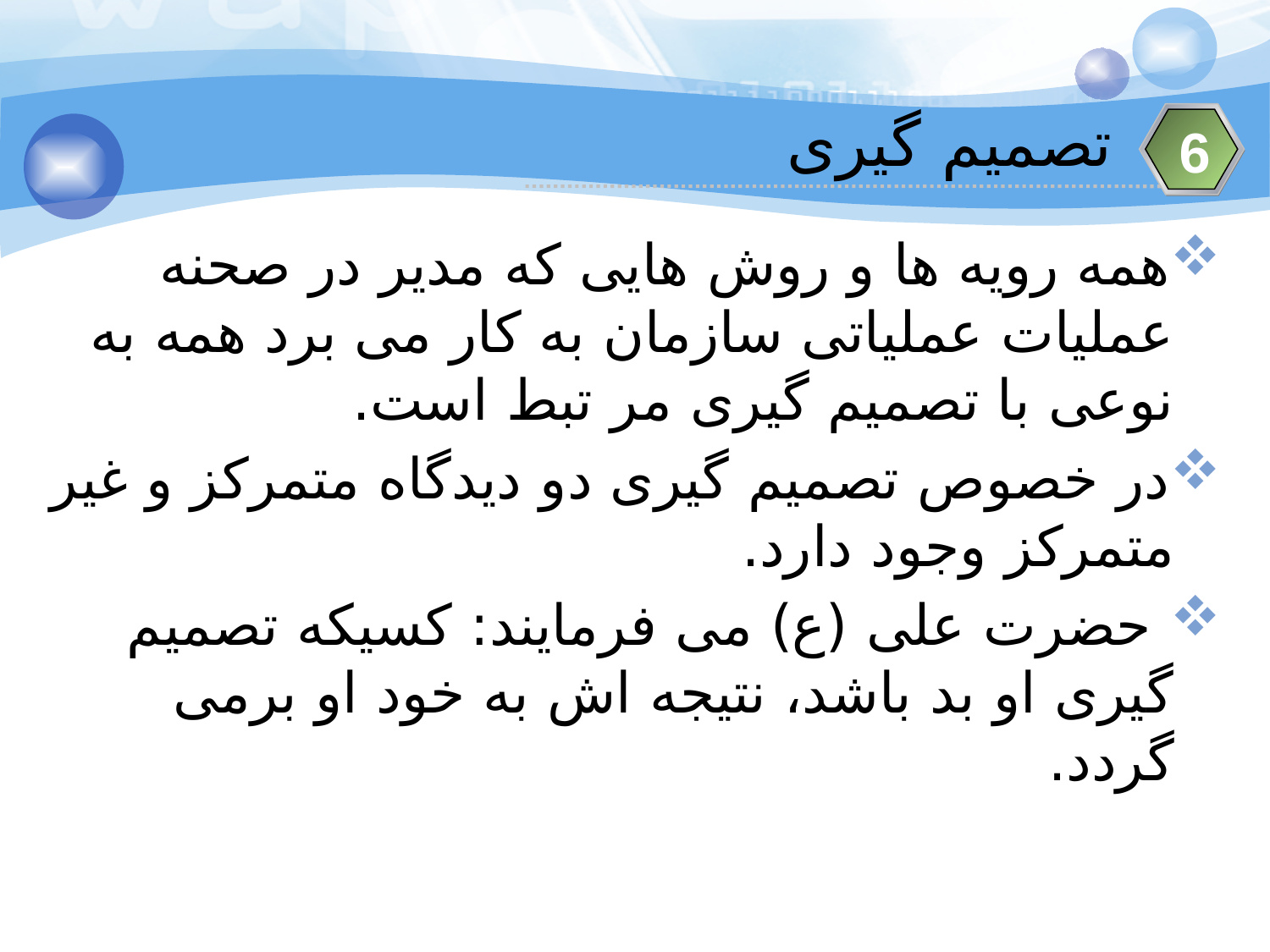

تصمیم گیری

6

همه رویه ها و روش هایی که مدیر در صحنه عملیات عملیاتی سازمان به کار می برد همه به نوعی با تصمیم گیری مر تبط است.
در خصوص تصمیم گیری دو دیدگاه متمرکز و غیر متمرکز وجود دارد.
 حضرت علی (ع) می فرمایند: کسیکه تصمیم گیری او بد باشد، نتیجه اش به خود او برمی گردد.